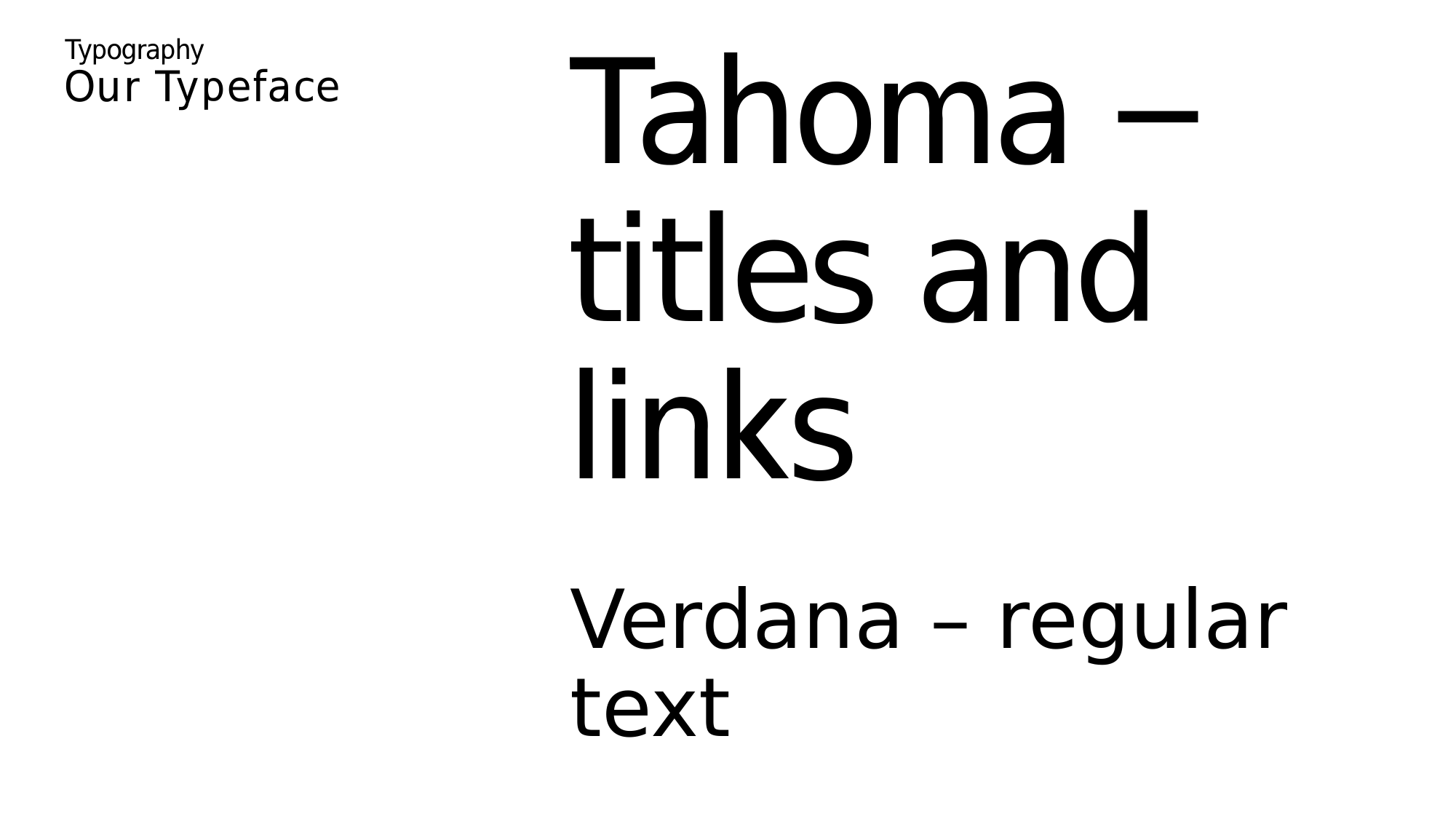

# Tahoma – titles and links
Typography
Our Typeface

Verdana – regular text